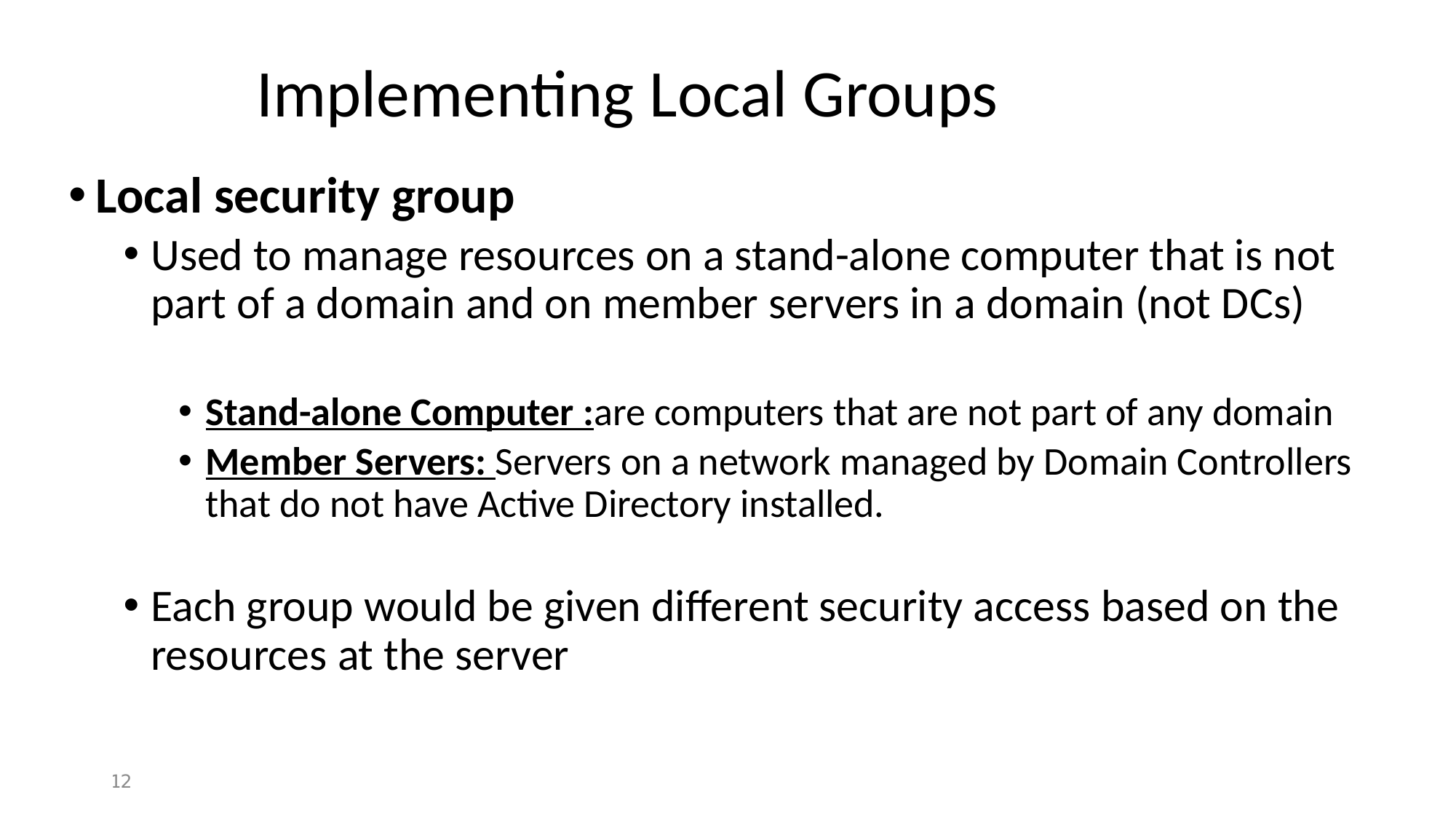

# Implementing Local Groups
Local security group
Used to manage resources on a stand-alone computer that is not part of a domain and on member servers in a domain (not DCs)

Stand-alone Computer :are computers that are not part of any domain
Member Servers: Servers on a network managed by Domain Controllers that do not have Active Directory installed.

Each group would be given different security access based on the resources at the server
12